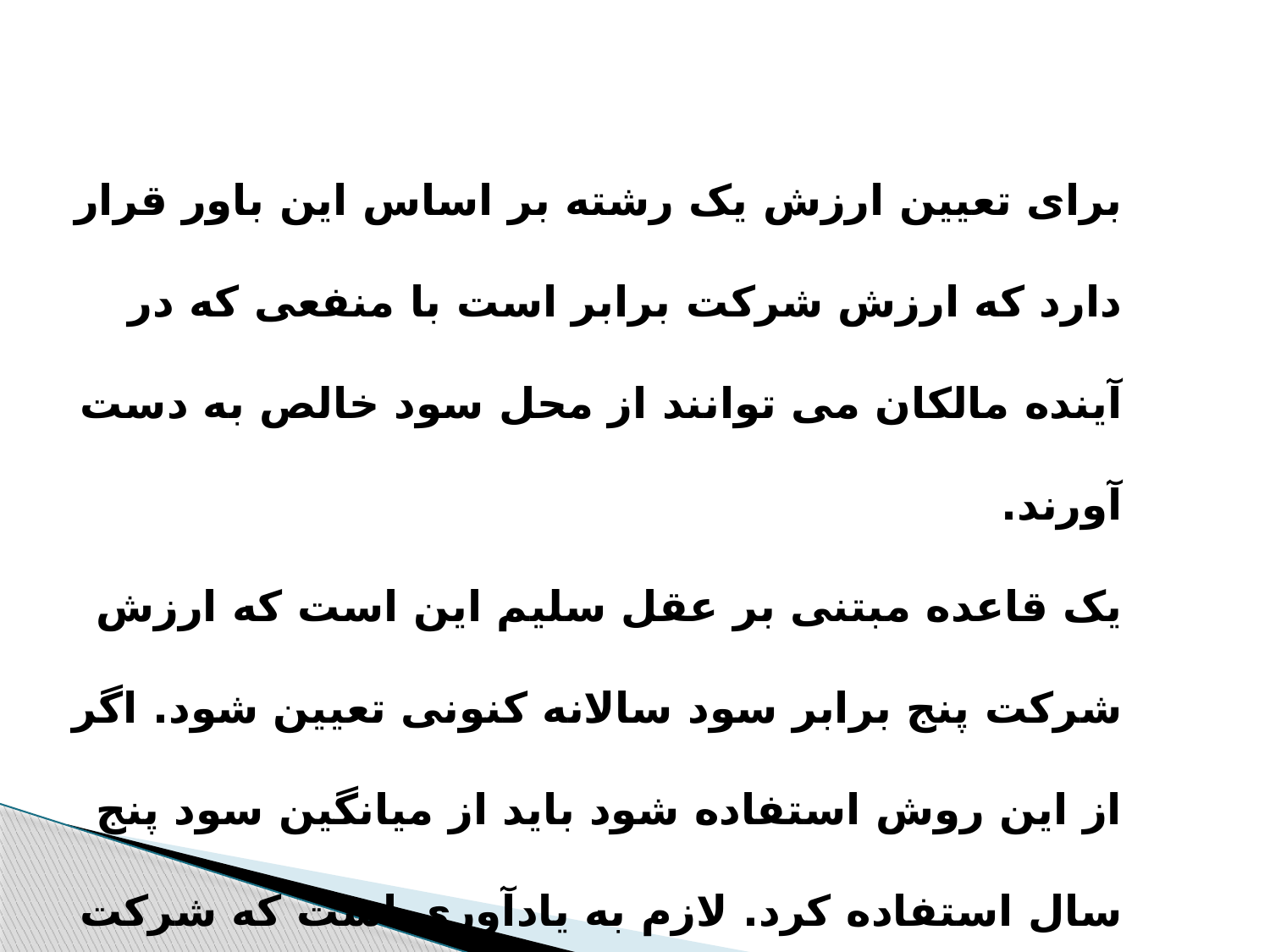

برای تعیین ارزش یک رشته بر اساس این باور قرار دارد که ارزش شرکت برابر است با منفعی که در آینده مالکان می توانند از محل سود خالص به دست آورند.
یک قاعده مبتنی بر عقل سلیم این است که ارزش شرکت پنج برابر سود سالانه کنونی تعیین شود. اگر از این روش استفاده شود باید از میانگین سود پنج سال استفاده کرد. لازم به یادآوری است که شرکت برای پایین آوردن مالیات‌ها می کوشد تا آنجا که امکان دارد، در گزارشات مالی سود کمتری نشان دهد.